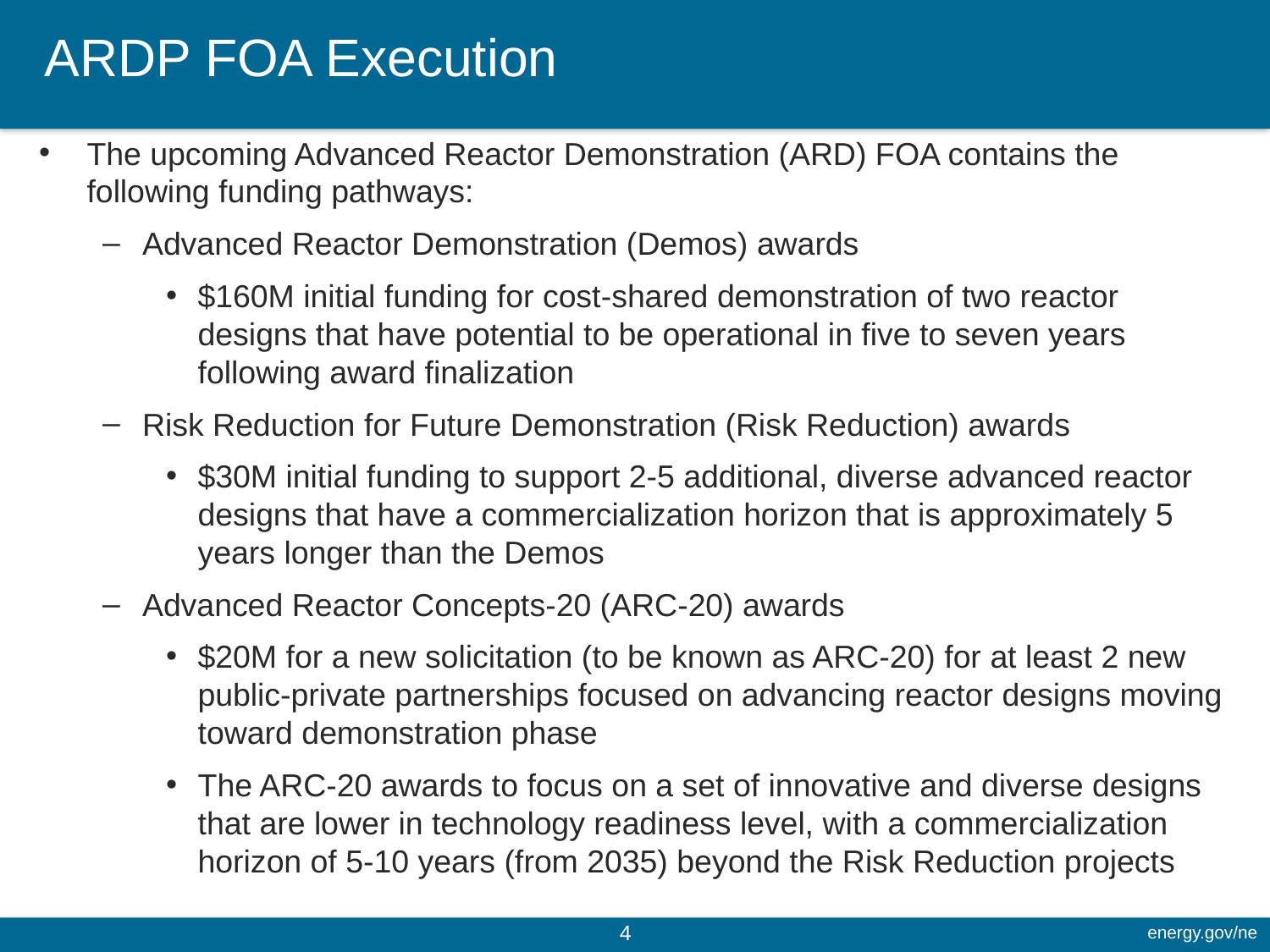

# ARDP FOA Execution
The upcoming Advanced Reactor Demonstration (ARD) FOA contains the following funding pathways:
Advanced Reactor Demonstration (Demos) awards
$160M initial funding for cost-shared demonstration of two reactor designs that have potential to be operational in five to seven years following award finalization
Risk Reduction for Future Demonstration (Risk Reduction) awards
$30M initial funding to support 2-5 additional, diverse advanced reactor designs that have a commercialization horizon that is approximately 5 years longer than the Demos
Advanced Reactor Concepts-20 (ARC-20) awards
$20M for a new solicitation (to be known as ARC-20) for at least 2 new public-private partnerships focused on advancing reactor designs moving toward demonstration phase
The ARC-20 awards to focus on a set of innovative and diverse designs that are lower in technology readiness level, with a commercialization horizon of 5-10 years (from 2035) beyond the Risk Reduction projects